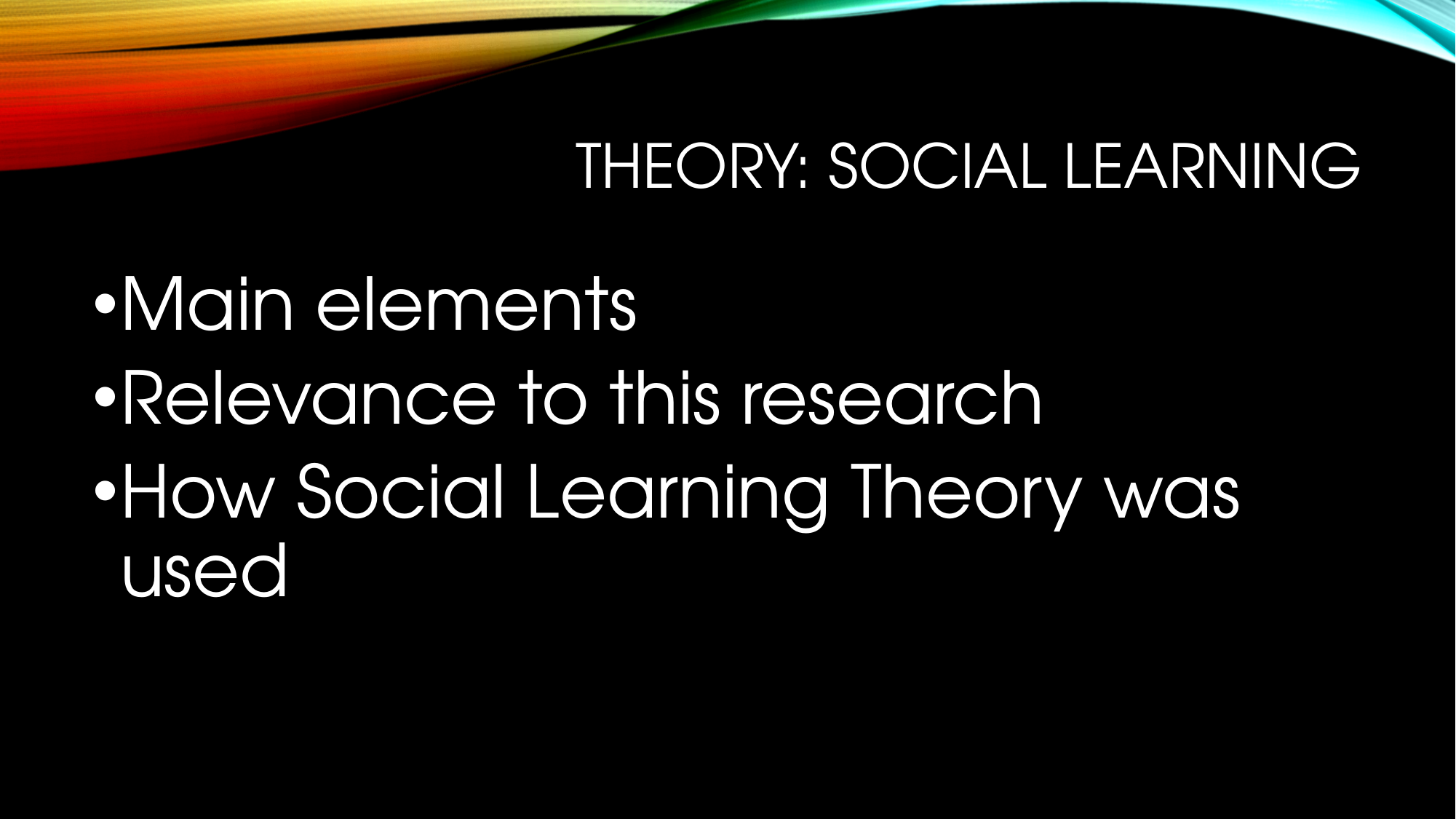

# Theory: Social Learning
Main elements
Relevance to this research
How Social Learning Theory was used